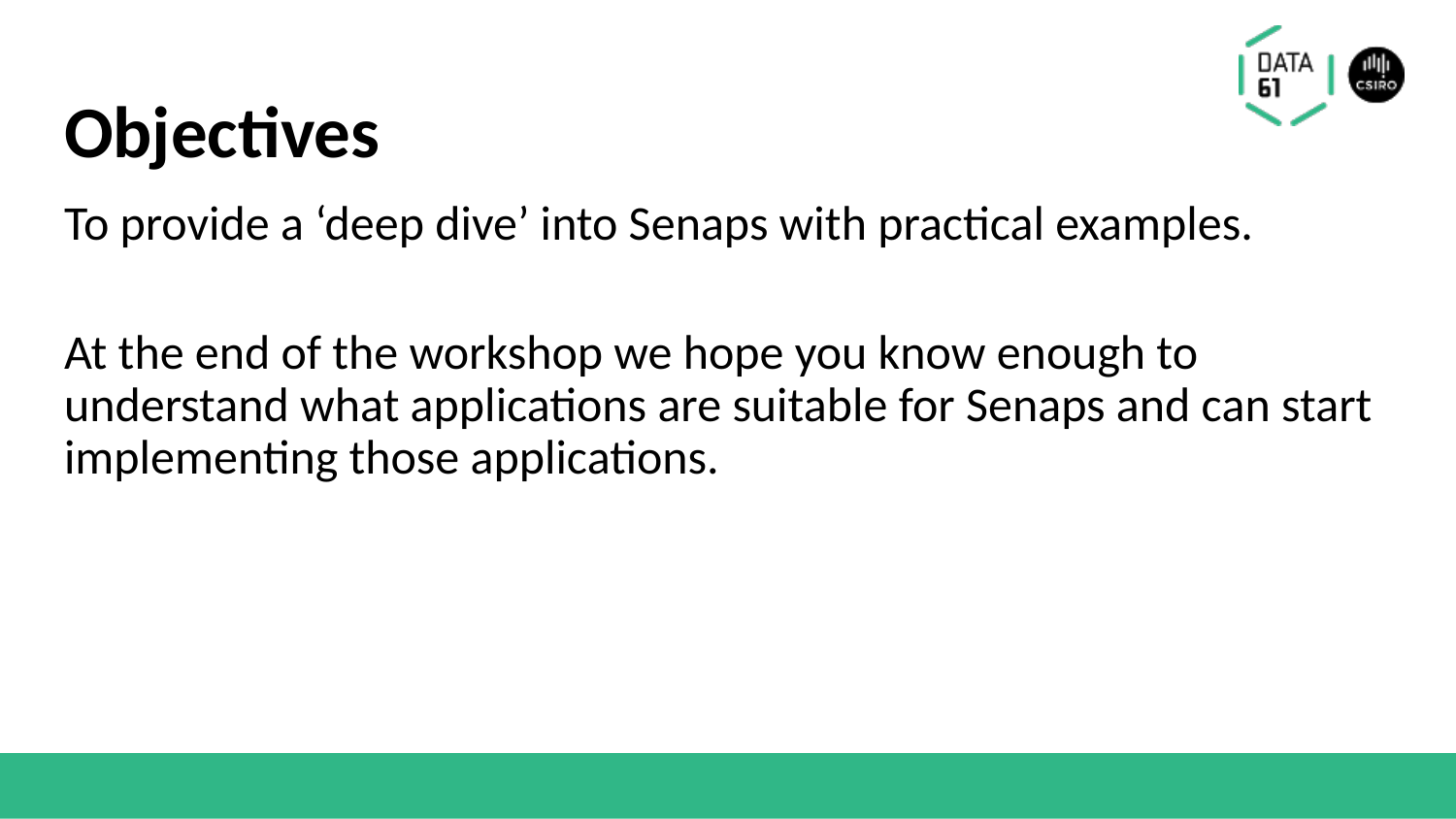

# Objectives
To provide a ‘deep dive’ into Senaps with practical examples.

At the end of the workshop we hope you know enough to understand what applications are suitable for Senaps and can start implementing those applications.